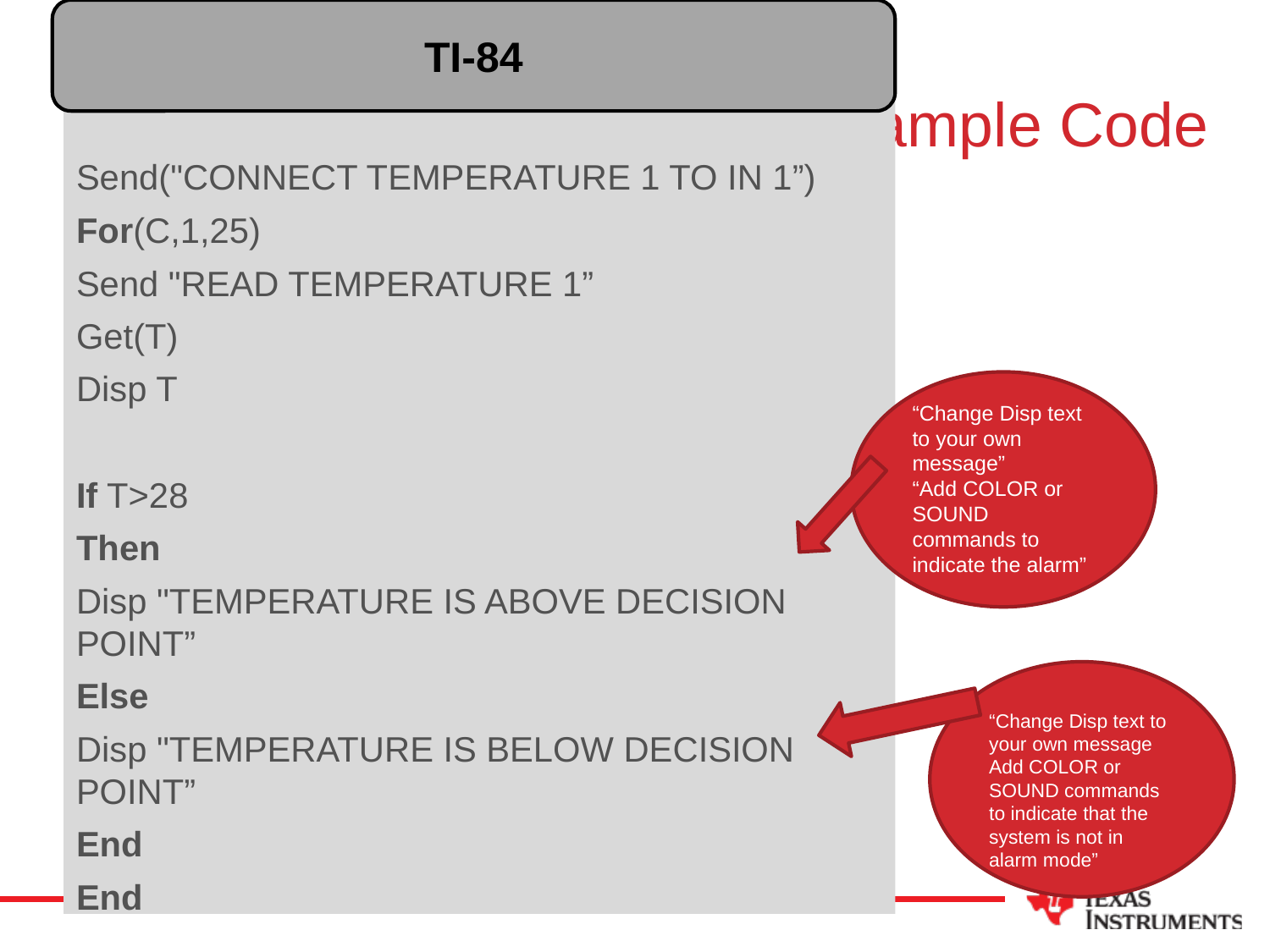

TI-84

Send("CONNECT TEMPERATURE 1 TO IN 1”)
For(C,1,25)
Send "READ TEMPERATURE 1”
Get(T)
Disp T

If T>28
Then
Disp "TEMPERATURE IS ABOVE DECISION POINT”
Else
Disp "TEMPERATURE IS BELOW DECISION POINT”
End
End
# Sample Code

“Change Disp text to your own message”
“Add COLOR or SOUND commands to indicate the alarm”

“Change Disp text to your own message
Add COLOR or SOUND commands
to indicate that the system is not in alarm mode”